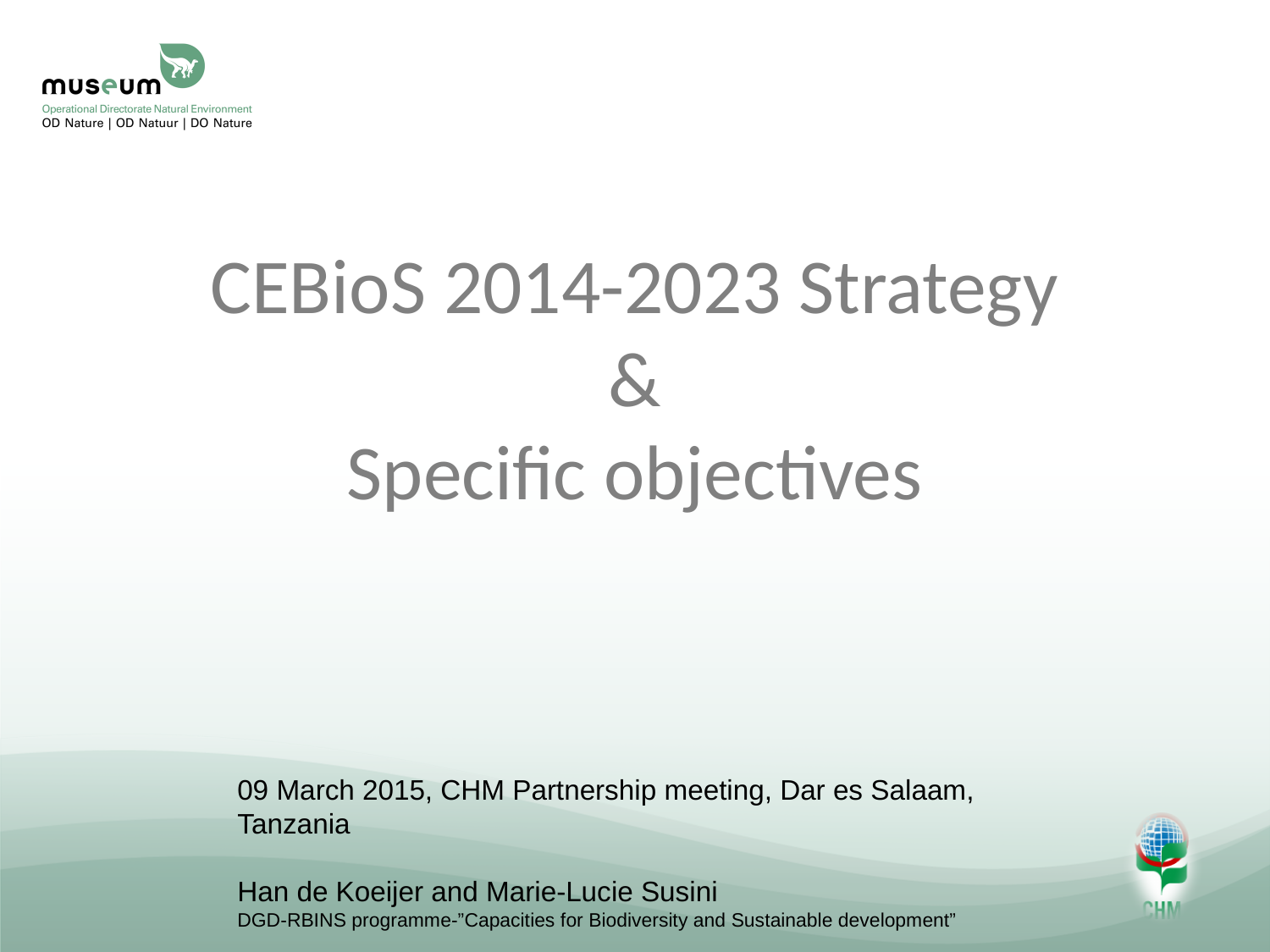

# CEBioS 2014-2023 Strategy & Specific objectives

09 March 2015, CHM Partnership meeting, Dar es Salaam, Tanzania

Han de Koeijer and Marie-Lucie Susini
DGD-RBINS programme-”Capacities for Biodiversity and Sustainable development”